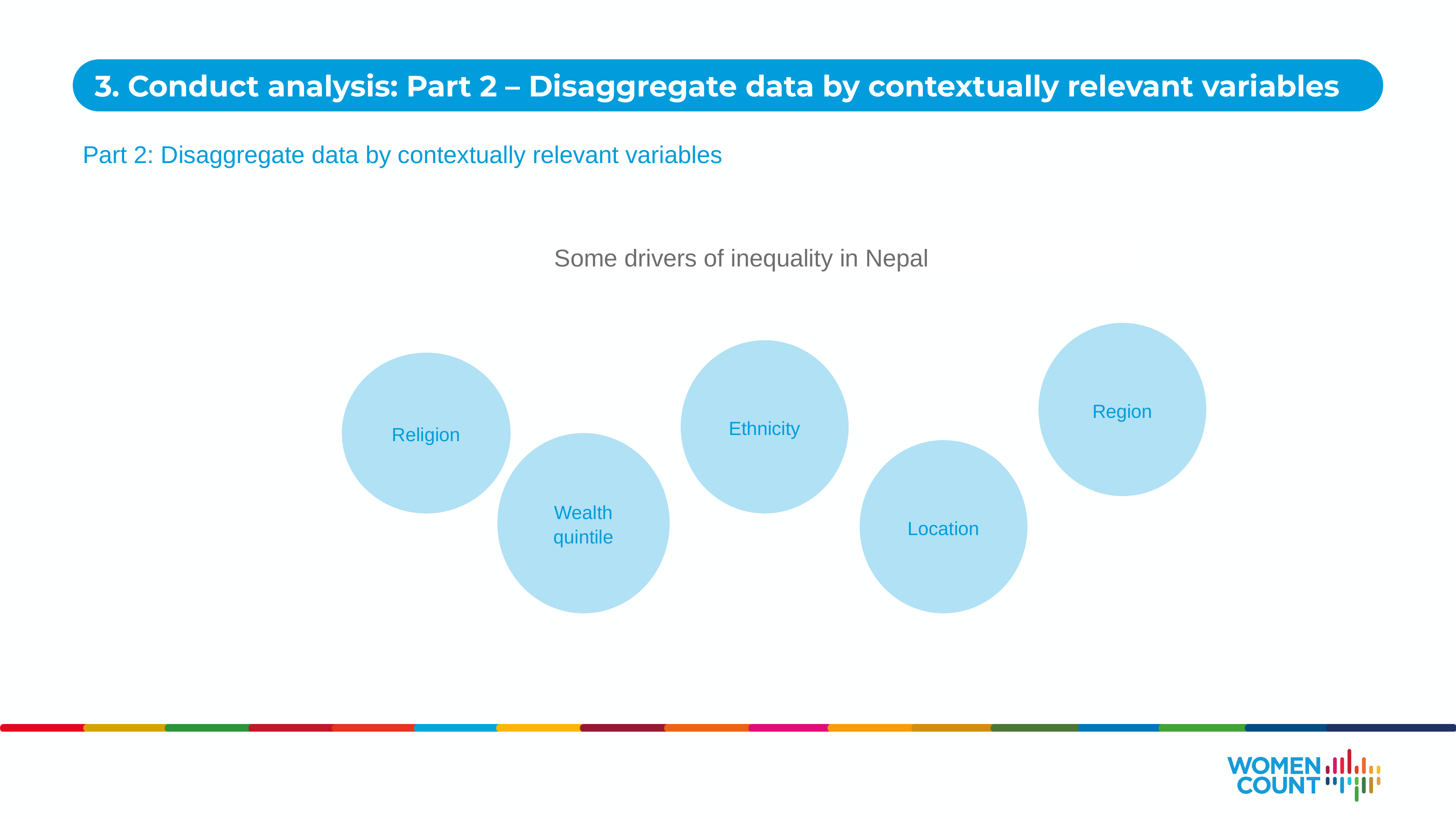

3. Conduct analysis: Part 2 – Disaggregate data by contextually relevant variables
Part 2: Disaggregate data by contextually relevant variables
Some drivers of inequality in Nepal
Region
Ethnicity
Religion
Wealth quintile
Location